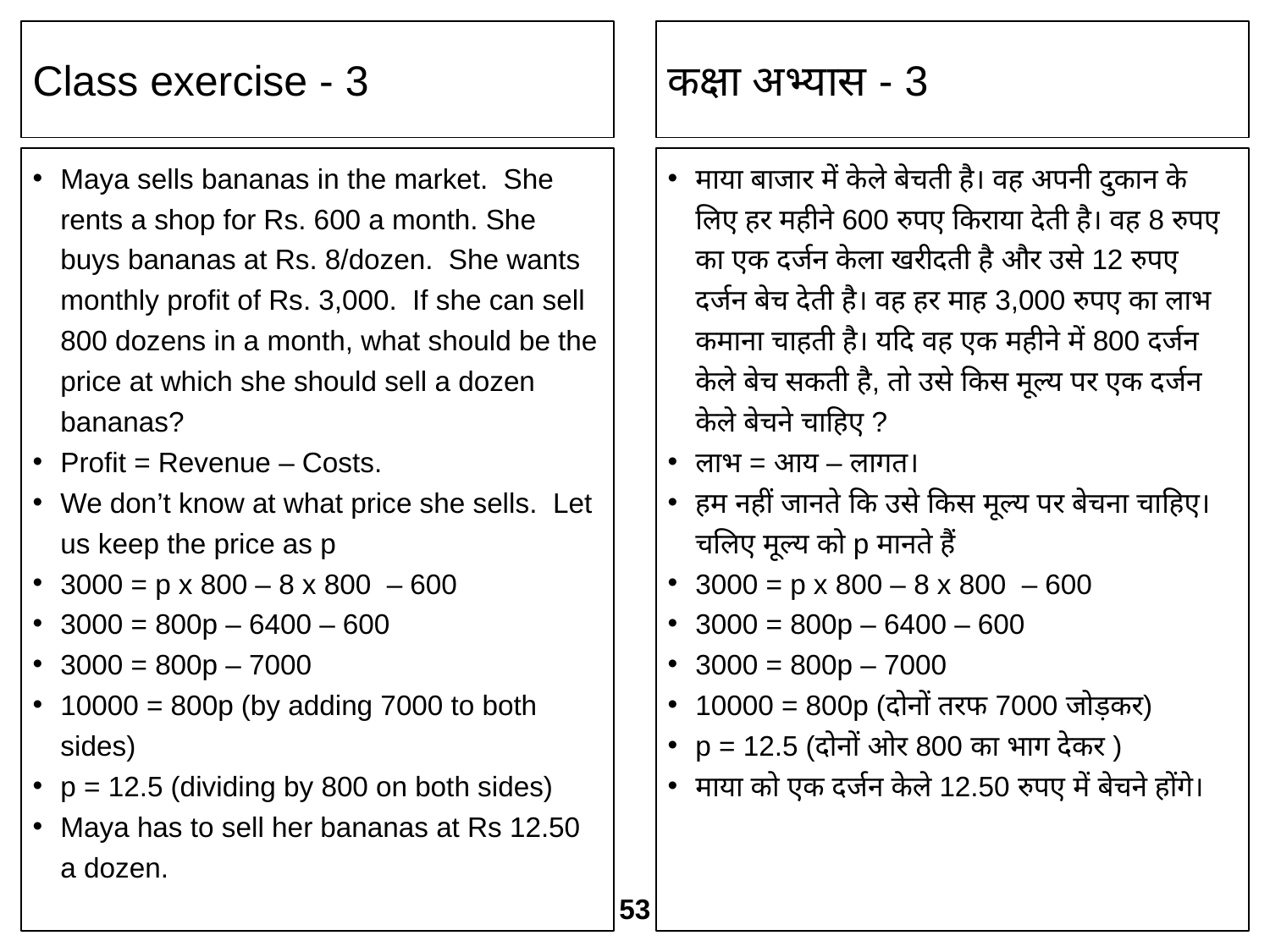

Class exercise - 3
कक्षा अभ्यास - 3
Maya sells bananas in the market.  She rents a shop for Rs. 600 a month. She buys bananas at Rs. 8/dozen.  She wants monthly profit of Rs. 3,000.  If she can sell 800 dozens in a month, what should be the price at which she should sell a dozen bananas?
Profit = Revenue – Costs.
We don’t know at what price she sells.  Let us keep the price as p
3000 = p x 800 – 8 x 800  – 600
3000 = 800p – 6400 – 600
3000 = 800p – 7000
10000 = 800p (by adding 7000 to both sides)
p = 12.5 (dividing by 800 on both sides)
Maya has to sell her bananas at Rs 12.50 a dozen.
माया बाजार में केले बेचती है। वह अपनी दुकान के लिए हर महीने 600 रुपए किराया देती है। वह 8 रुपए का एक दर्जन केला खरीदती है और उसे 12 रुपए दर्जन बेच देती है। वह हर माह 3,000 रुपए का लाभ कमाना चाहती है। यदि वह एक महीने में 800 दर्जन केले बेच सकती है, तो उसे किस मूल्य पर एक दर्जन केले बेचने चाहिए ?
लाभ = आय – लागत।
हम नहीं जानते कि उसे किस मूल्य पर बेचना चाहिए। चलिए मूल्य को p मानते हैं
3000 = p x 800 – 8 x 800  – 600
3000 = 800p – 6400 – 600
3000 = 800p – 7000
10000 = 800p (दोनों तरफ 7000 जोड़कर)
p = 12.5 (दोनों ओर 800 का भाग देकर )
माया को एक दर्जन केले 12.50 रुपए में बेचने होंगे।
53